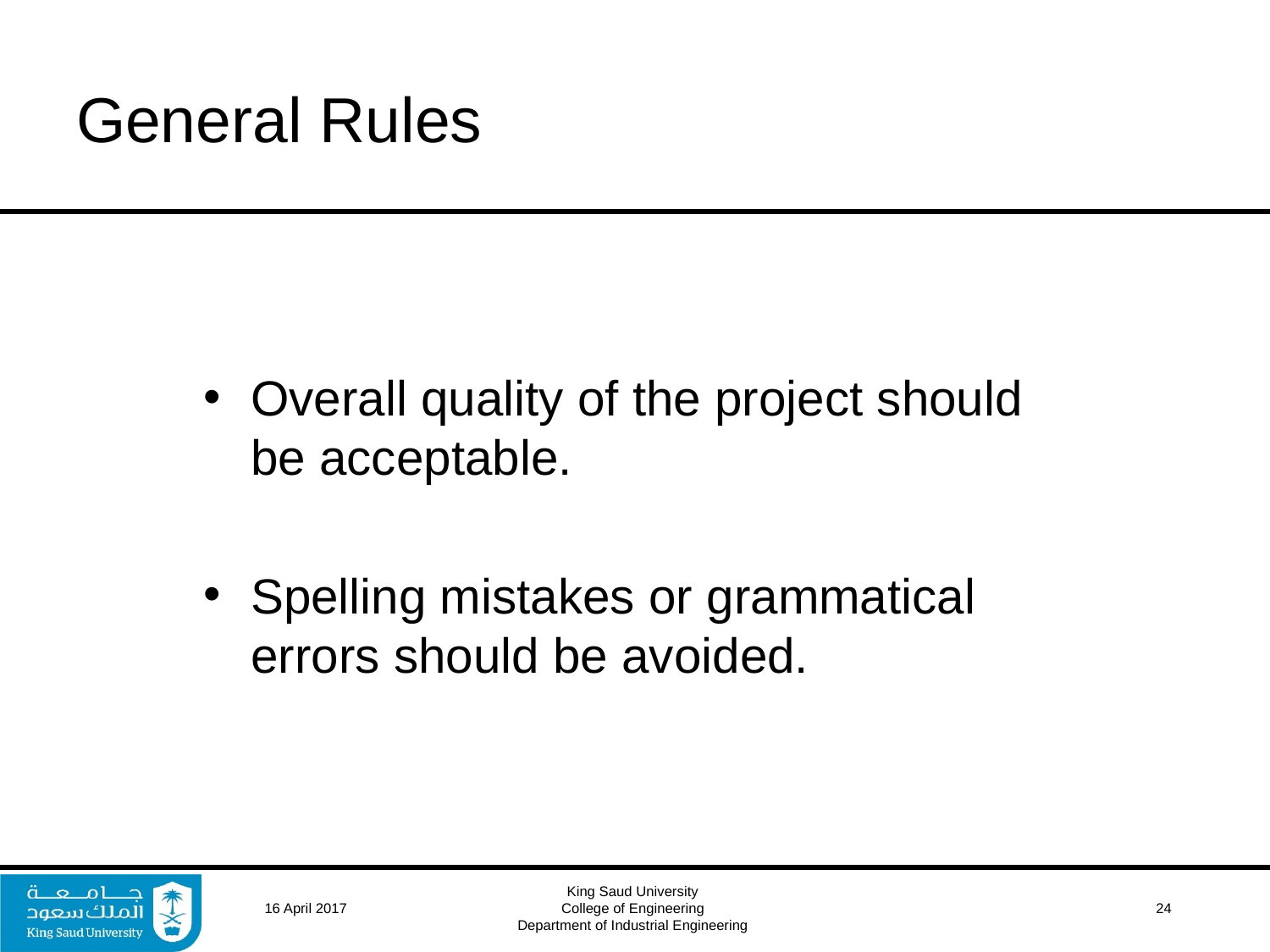

# General Rules

Overall quality of the project should be acceptable.

Spelling mistakes or grammatical errors should be avoided.
16 April 2017

King Saud University
College of Engineering
Department of Industrial Engineering

                                                          24